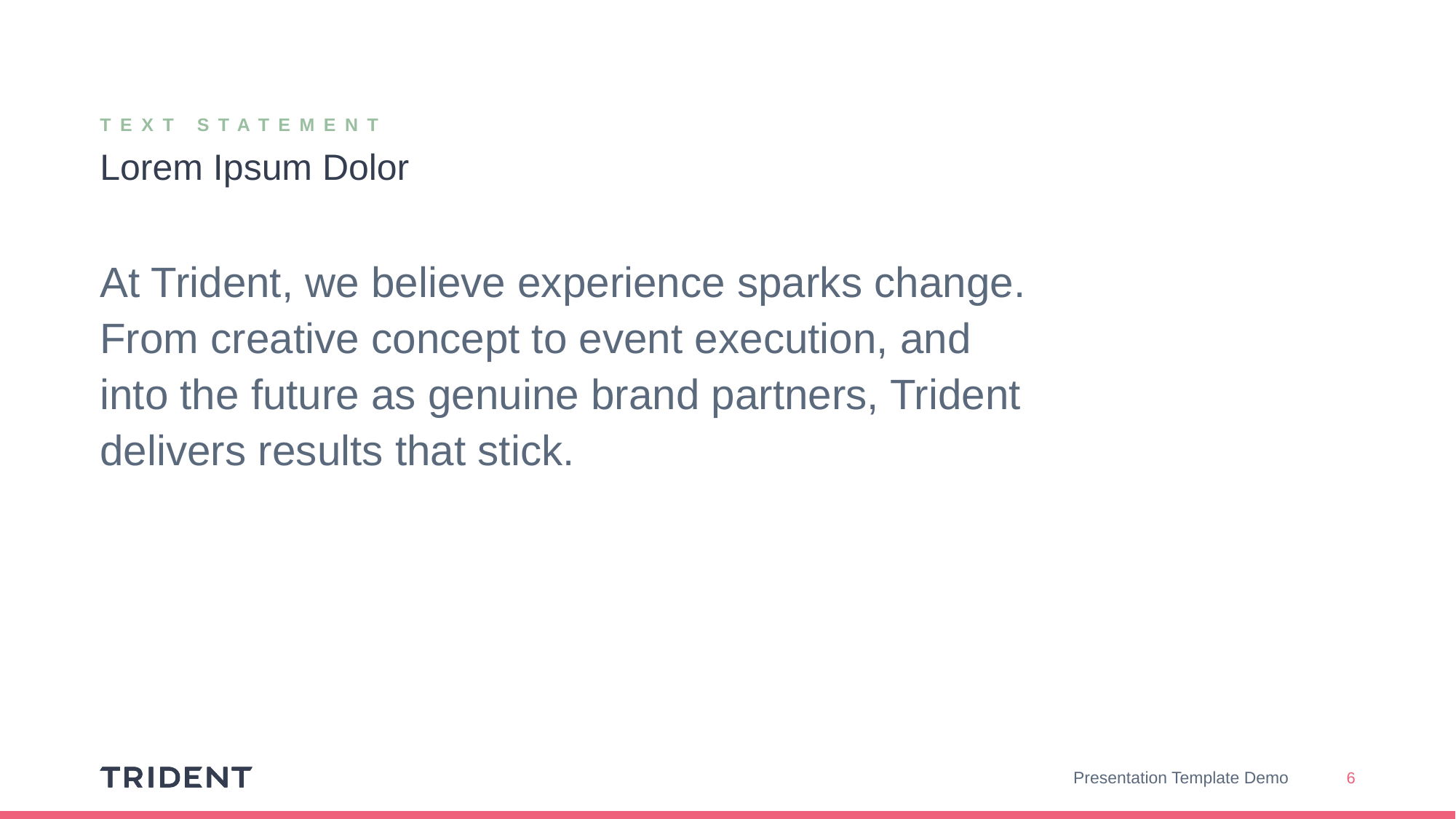

TEXT STATEMENT
# Lorem Ipsum Dolor
At Trident, we believe experience sparks change. From creative concept to event execution, and into the future as genuine brand partners, Trident delivers results that stick.
Presentation Template Demo
6